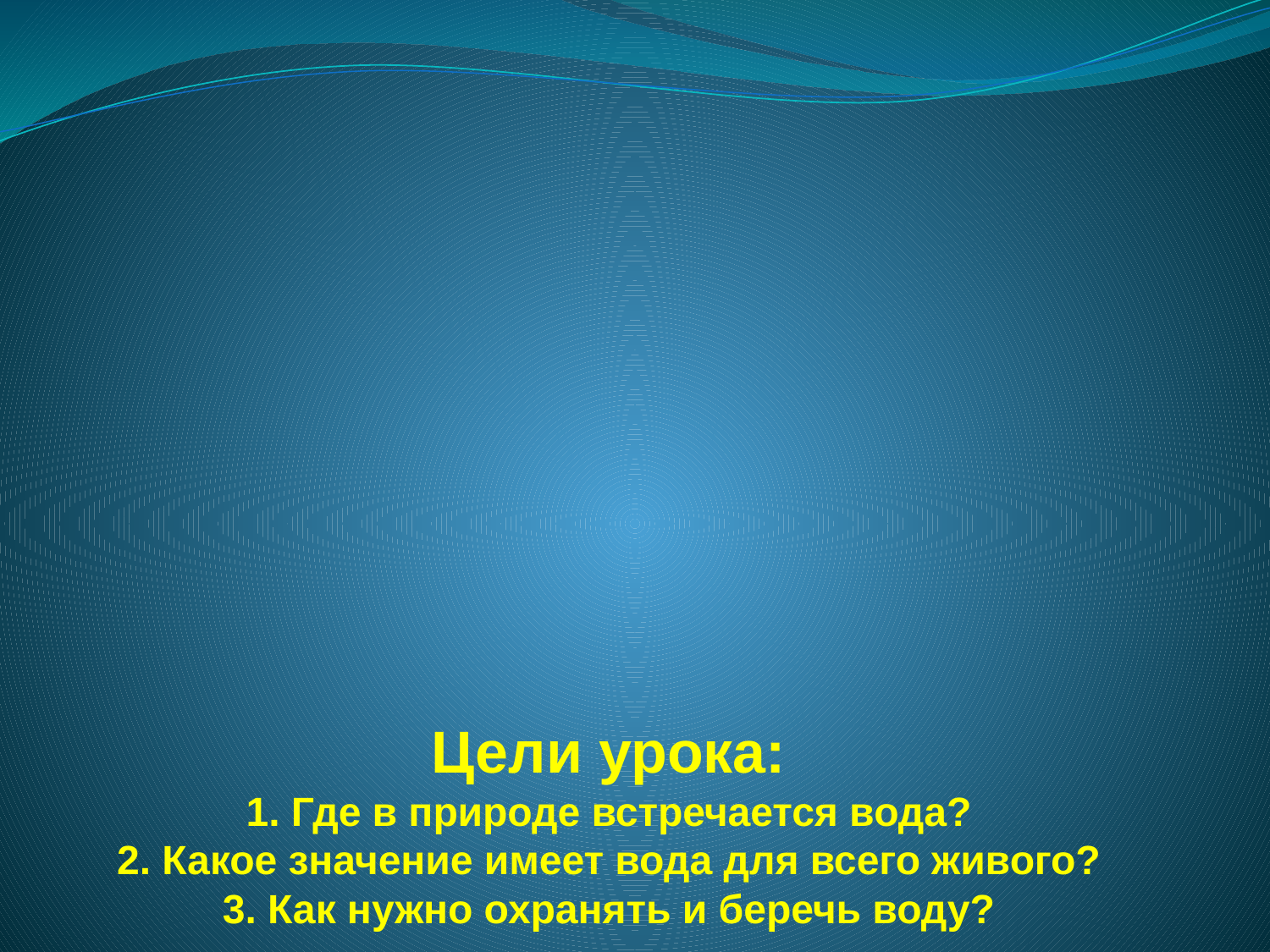

# Цели урока: 1. Где в природе встречается вода? 2. Какое значение имеет вода для всего живого? 3. Как нужно охранять и беречь воду?